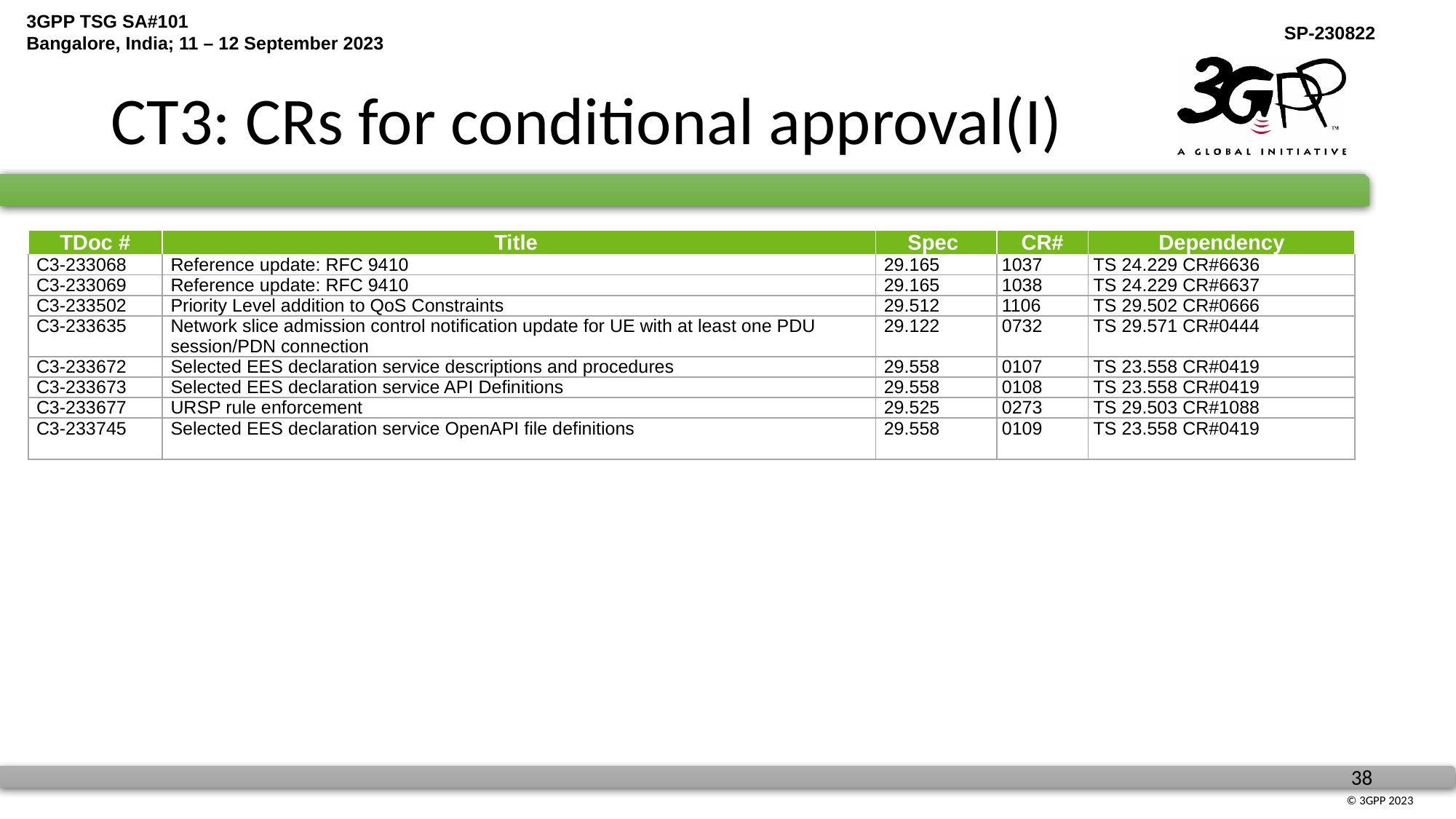

# CT3: CRs for conditional approval(I)
| TDoc # | Title | Spec | CR# | Dependency |
| --- | --- | --- | --- | --- |
| C3-233068 | Reference update: RFC 9410 | 29.165 | 1037 | TS 24.229 CR#6636 |
| C3-233069 | Reference update: RFC 9410 | 29.165 | 1038 | TS 24.229 CR#6637 |
| C3-233502 | Priority Level addition to QoS Constraints | 29.512 | 1106 | TS 29.502 CR#0666 |
| C3-233635 | Network slice admission control notification update for UE with at least one PDU session/PDN connection | 29.122 | 0732 | TS 29.571 CR#0444 |
| C3-233672 | Selected EES declaration service descriptions and procedures | 29.558 | 0107 | TS 23.558 CR#0419 |
| C3-233673 | Selected EES declaration service API Definitions | 29.558 | 0108 | TS 23.558 CR#0419 |
| C3-233677 | URSP rule enforcement | 29.525 | 0273 | TS 29.503 CR#1088 |
| C3-233745 | Selected EES declaration service OpenAPI file definitions | 29.558 | 0109 | TS 23.558 CR#0419 |